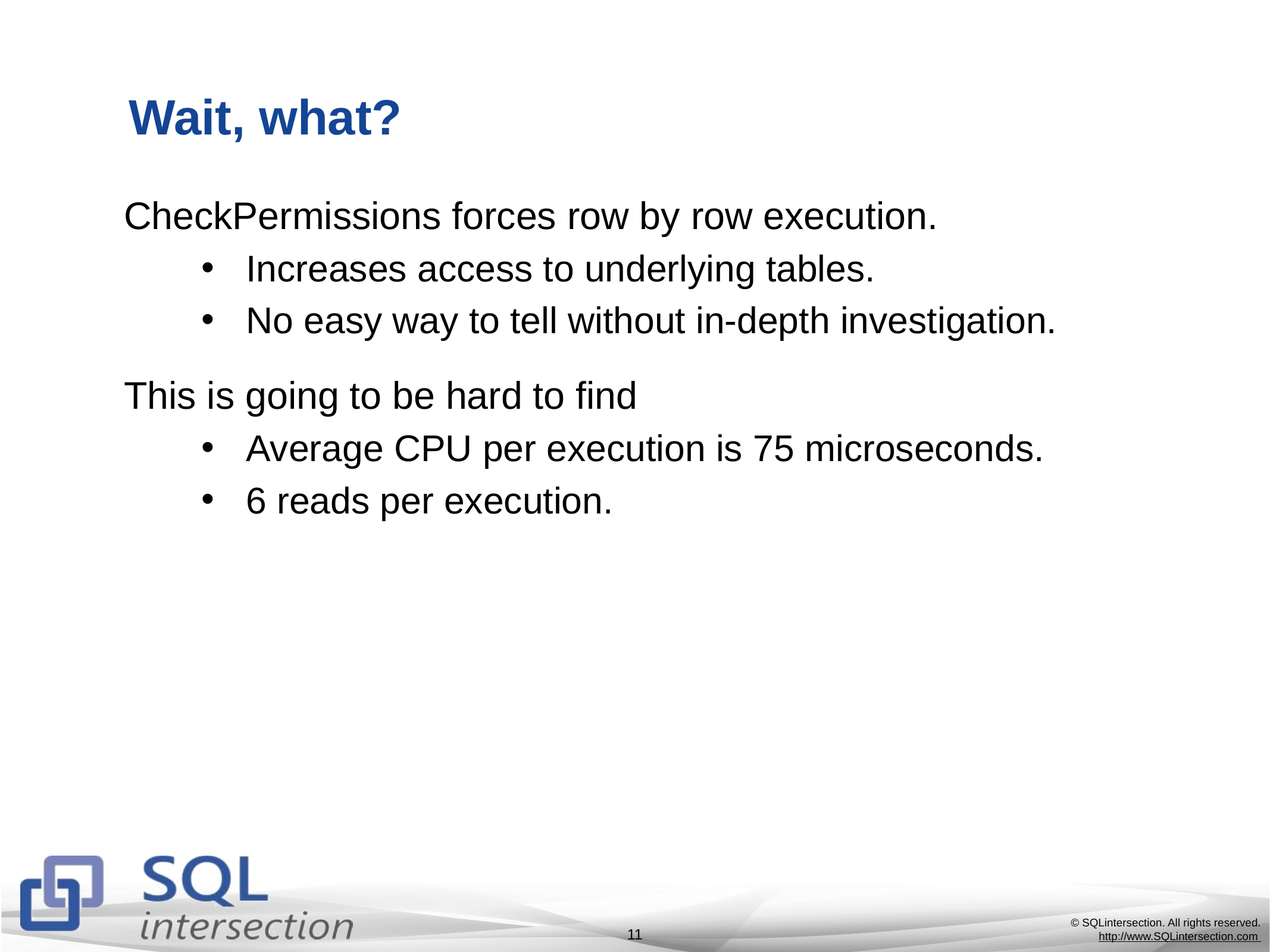

# Wait, what?
CheckPermissions forces row by row execution.
Increases access to underlying tables.
No easy way to tell without in-depth investigation.
This is going to be hard to find
Average CPU per execution is 75 microseconds.
6 reads per execution.